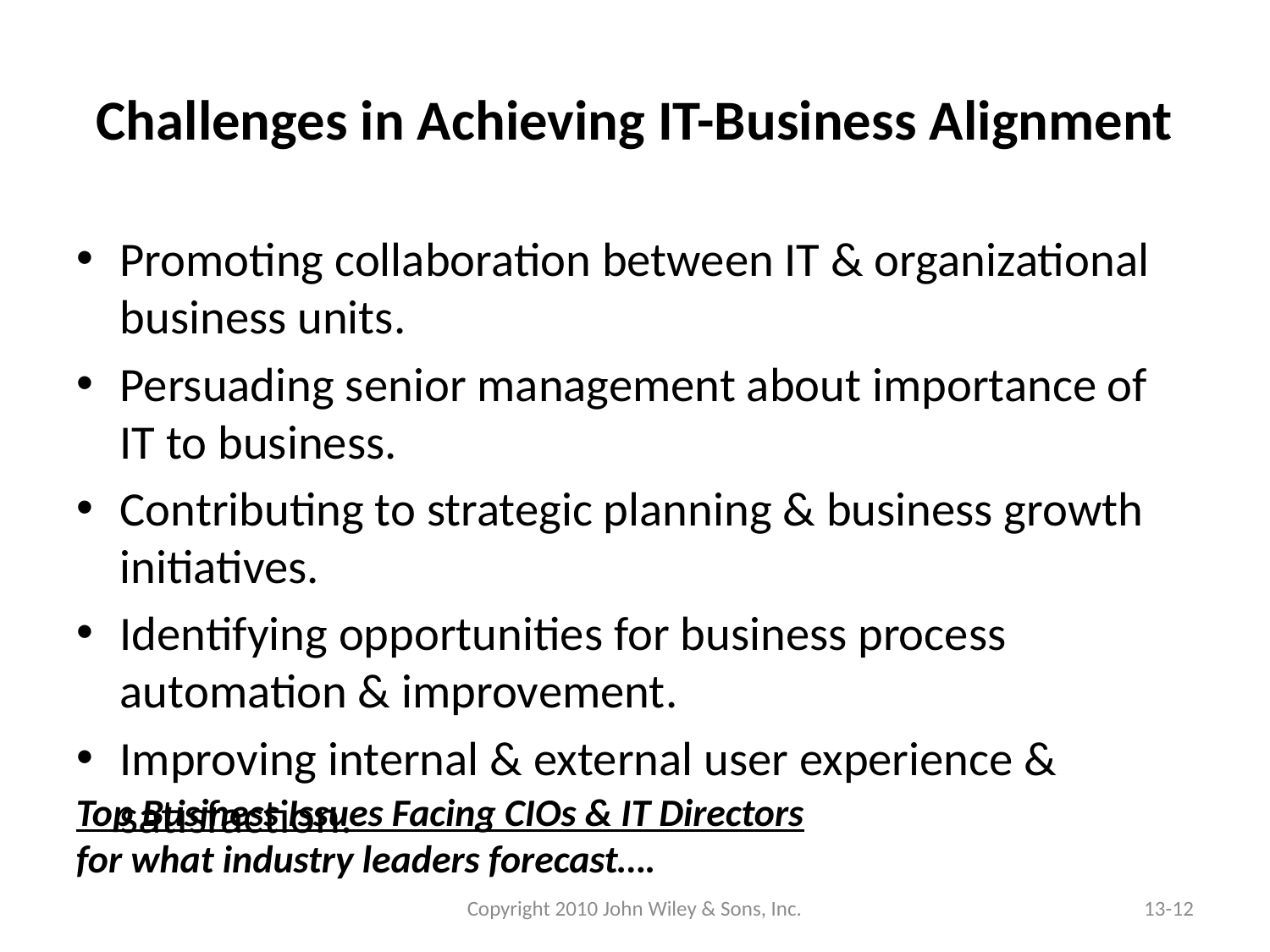

# Challenges in Achieving IT-Business Alignment
Promoting collaboration between IT & organizational business units.
Persuading senior management about importance of IT to business.
Contributing to strategic planning & business growth initiatives.
Identifying opportunities for business process automation & improvement.
Improving internal & external user experience & satisfaction.
Top Business Issues Facing CIOs & IT Directors for what industry leaders forecast….
Copyright 2010 John Wiley & Sons, Inc.
13-12